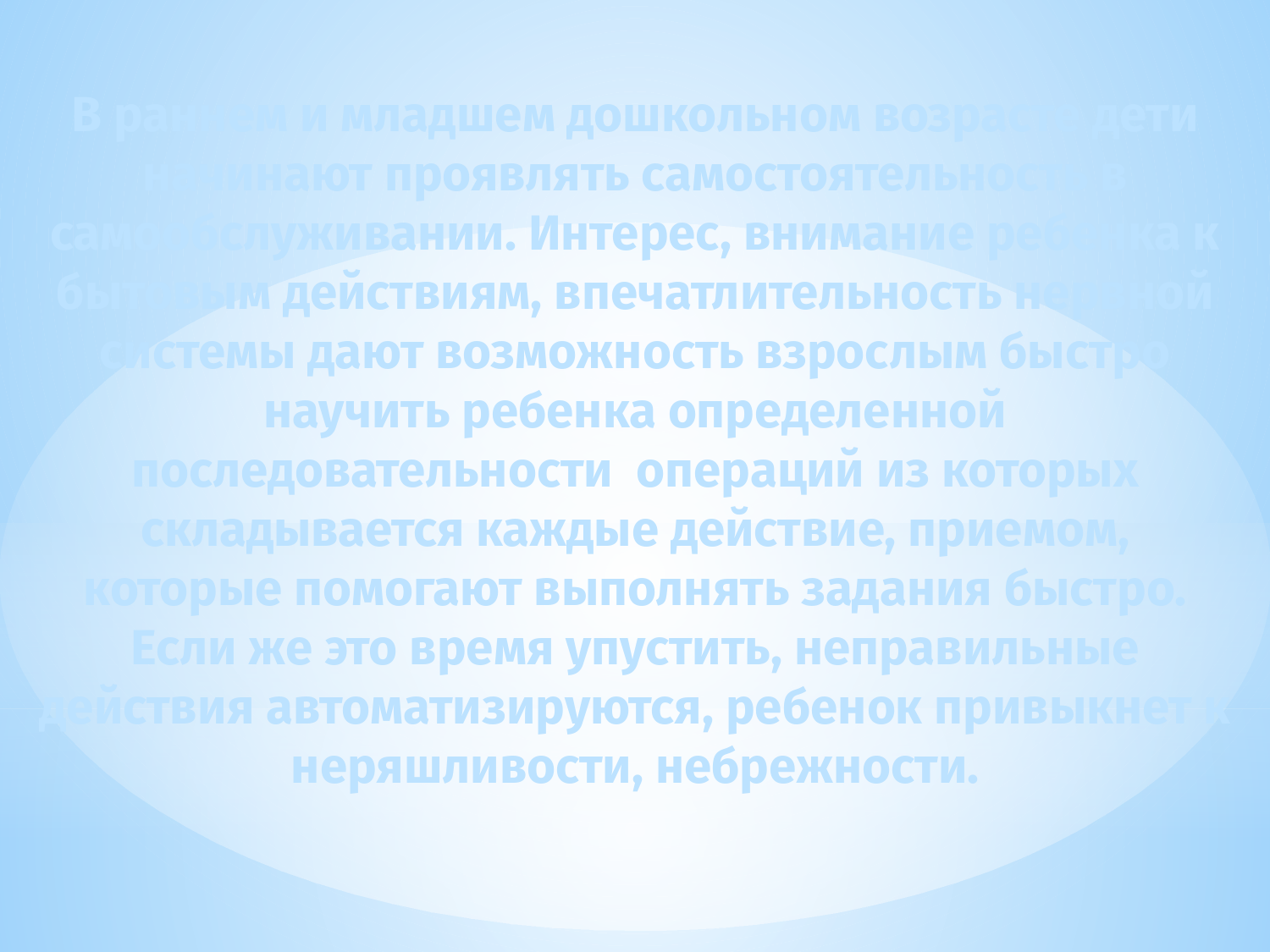

В раннем и младшем дошкольном возрасте дети начинают проявлять самостоятельность в самообслуживании. Интерес, внимание ребенка к бытовым действиям, впечатлительность нервной системы дают возможность взрослым быстро научить ребенка определенной последовательности  операций из которых складывается каждые действие, приемом, которые помогают выполнять задания быстро. Если же это время упустить, неправильные действия автоматизируются, ребенок привыкнет к неряшливости, небрежности.